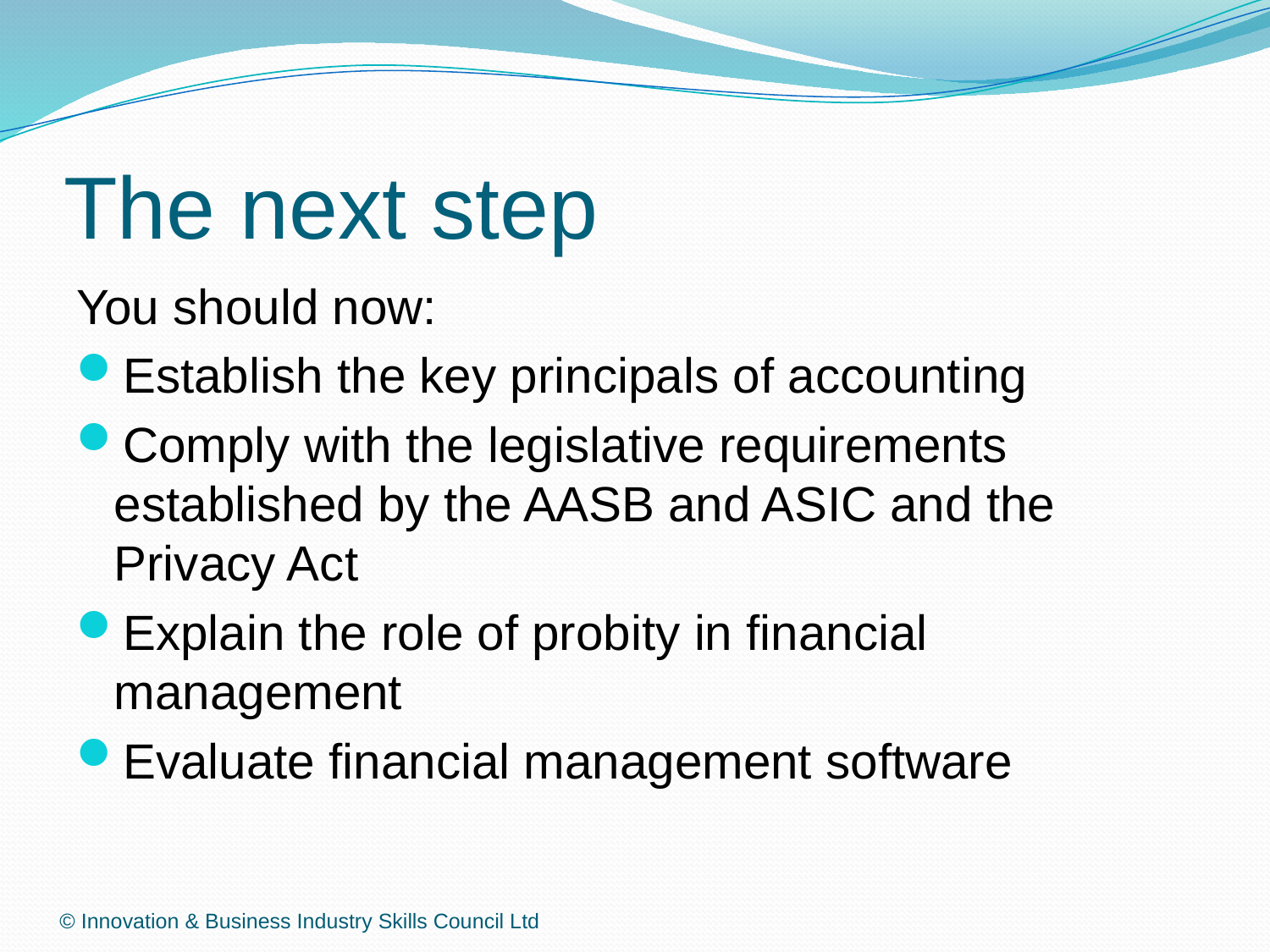

# The next step
You should now:
Establish the key principals of accounting
Comply with the legislative requirements established by the AASB and ASIC and the Privacy Act
Explain the role of probity in financial management
Evaluate financial management software
© Innovation & Business Industry Skills Council Ltd